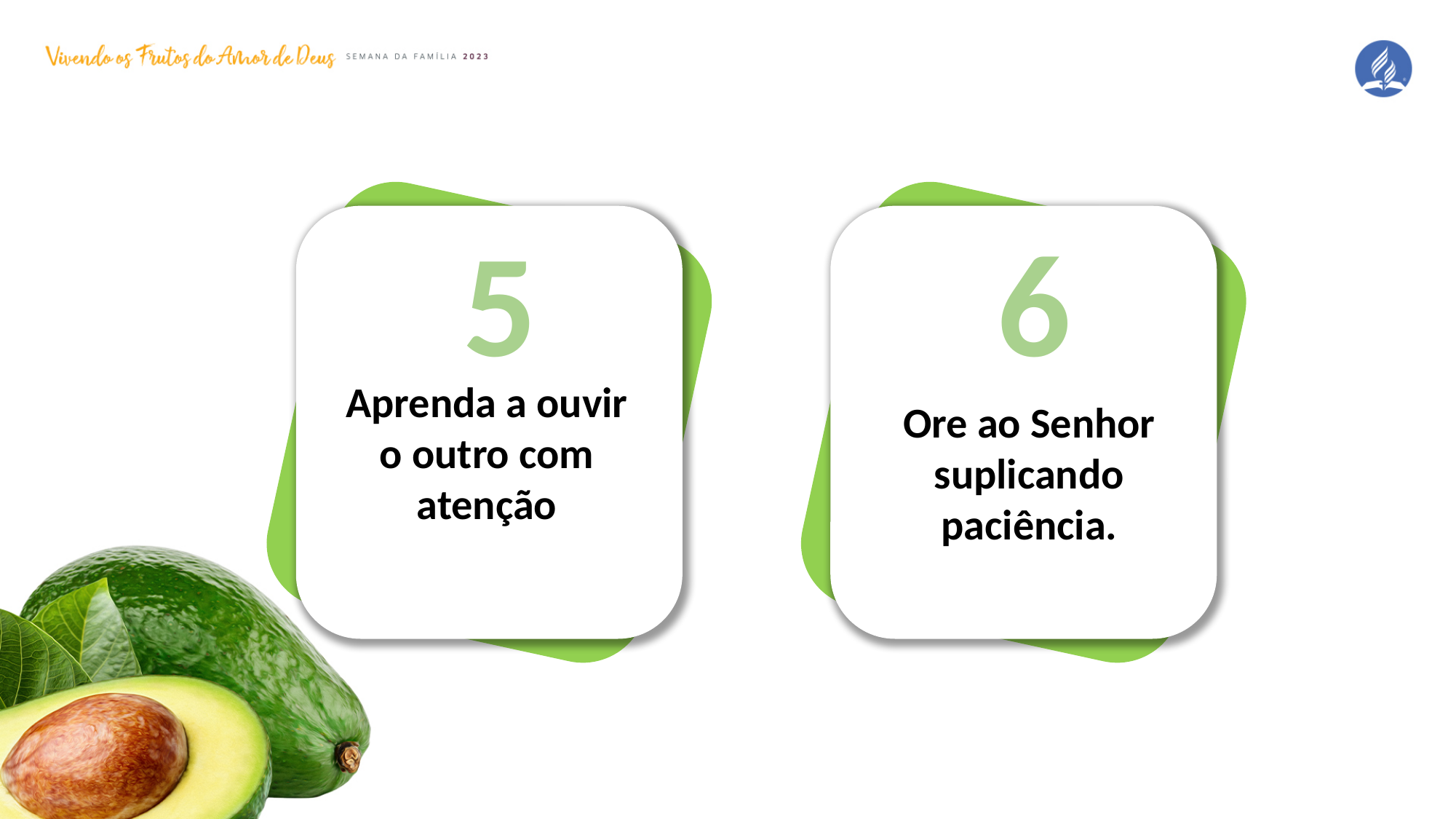

5
6
Aprenda a ouvir o outro com atenção
Ore ao Senhor suplicando paciência.